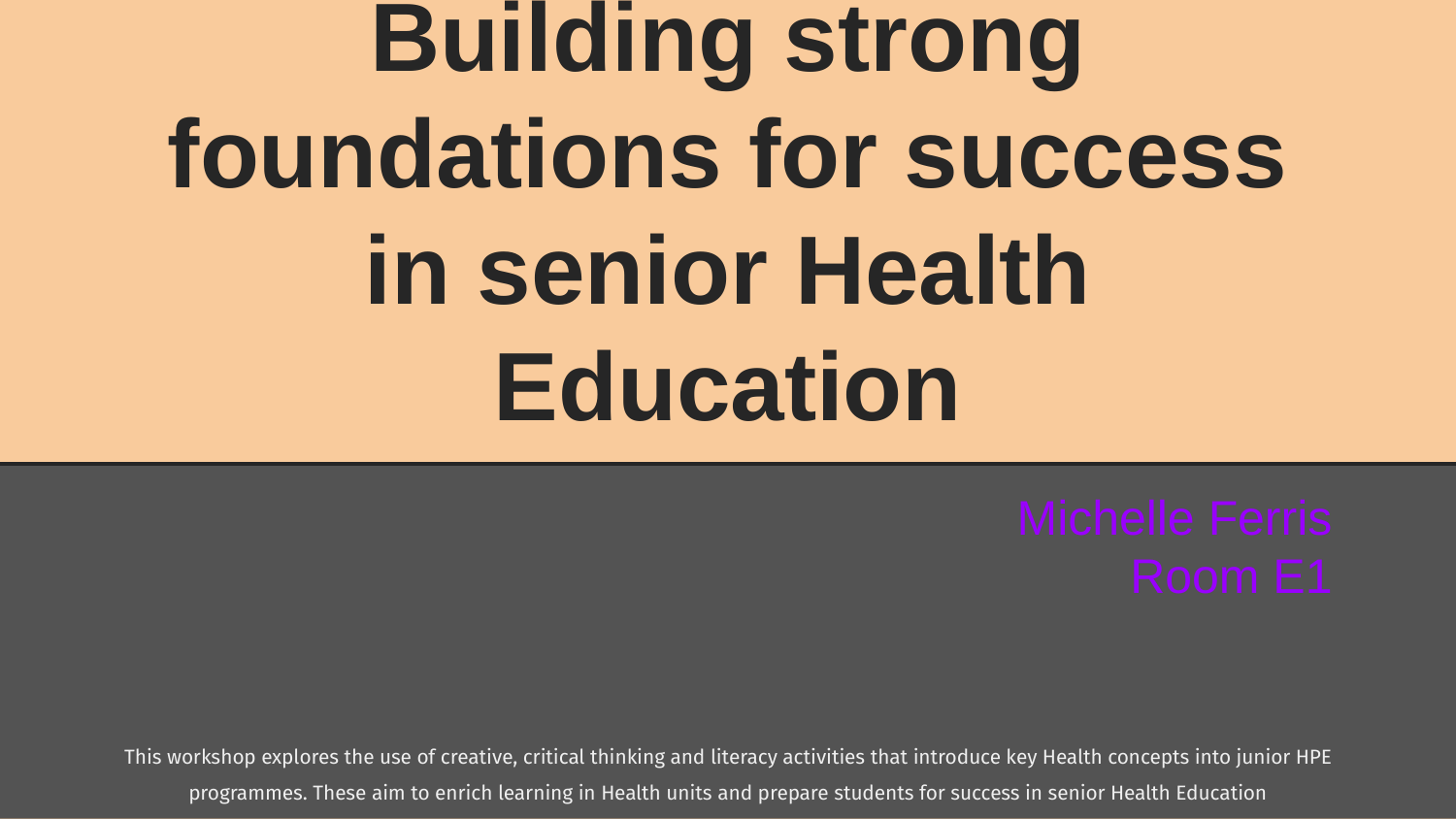

# Building strong foundations for success in senior Health Education
Michelle Ferris
Room E1

This workshop explores the use of creative, critical thinking and literacy activities that introduce key Health concepts into junior HPE programmes. These aim to enrich learning in Health units and prepare students for success in senior Health Education